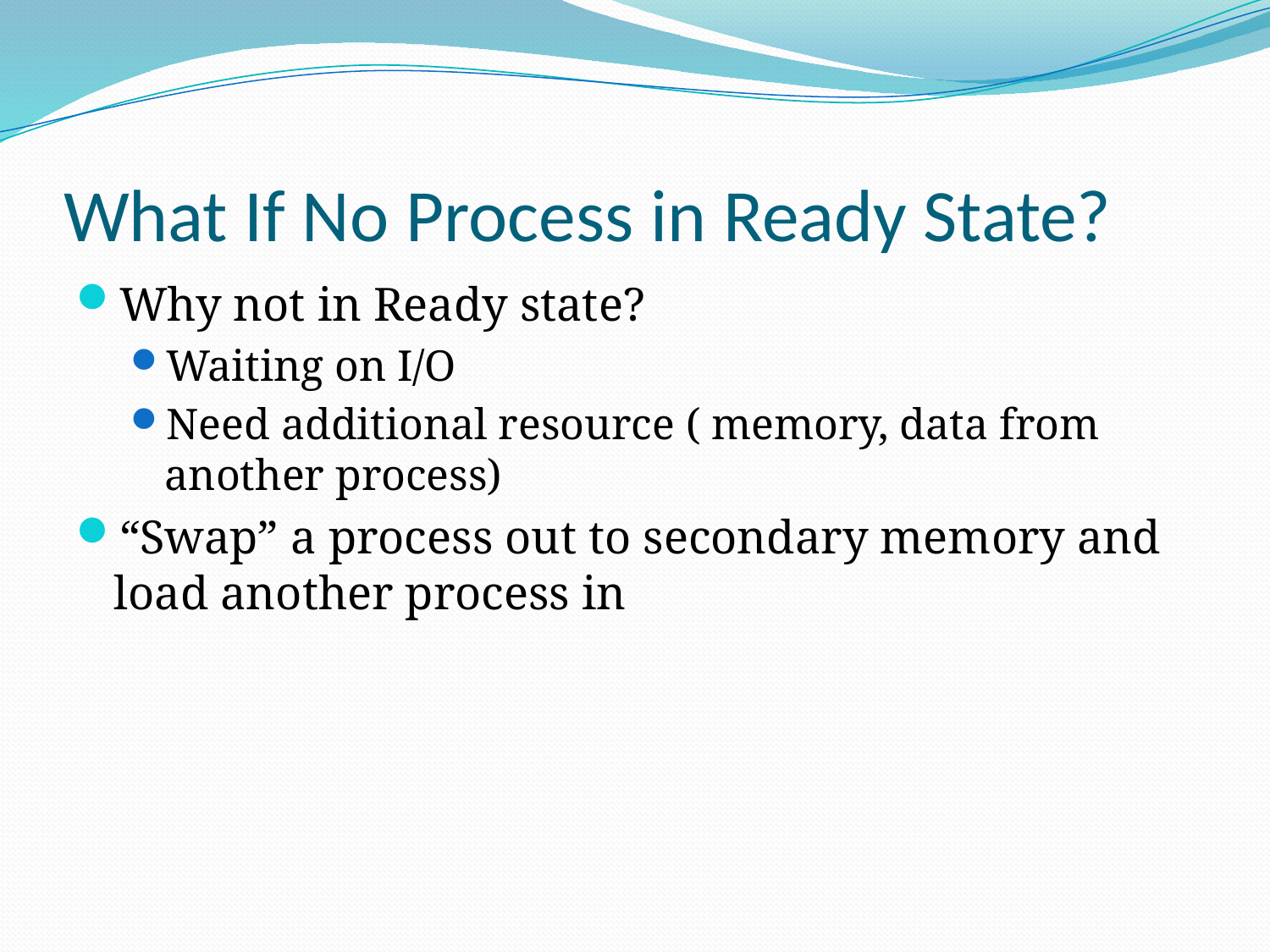

# What If No Process in Ready State?
Why not in Ready state?
Waiting on I/O
Need additional resource ( memory, data from another process)
“Swap” a process out to secondary memory and load another process in